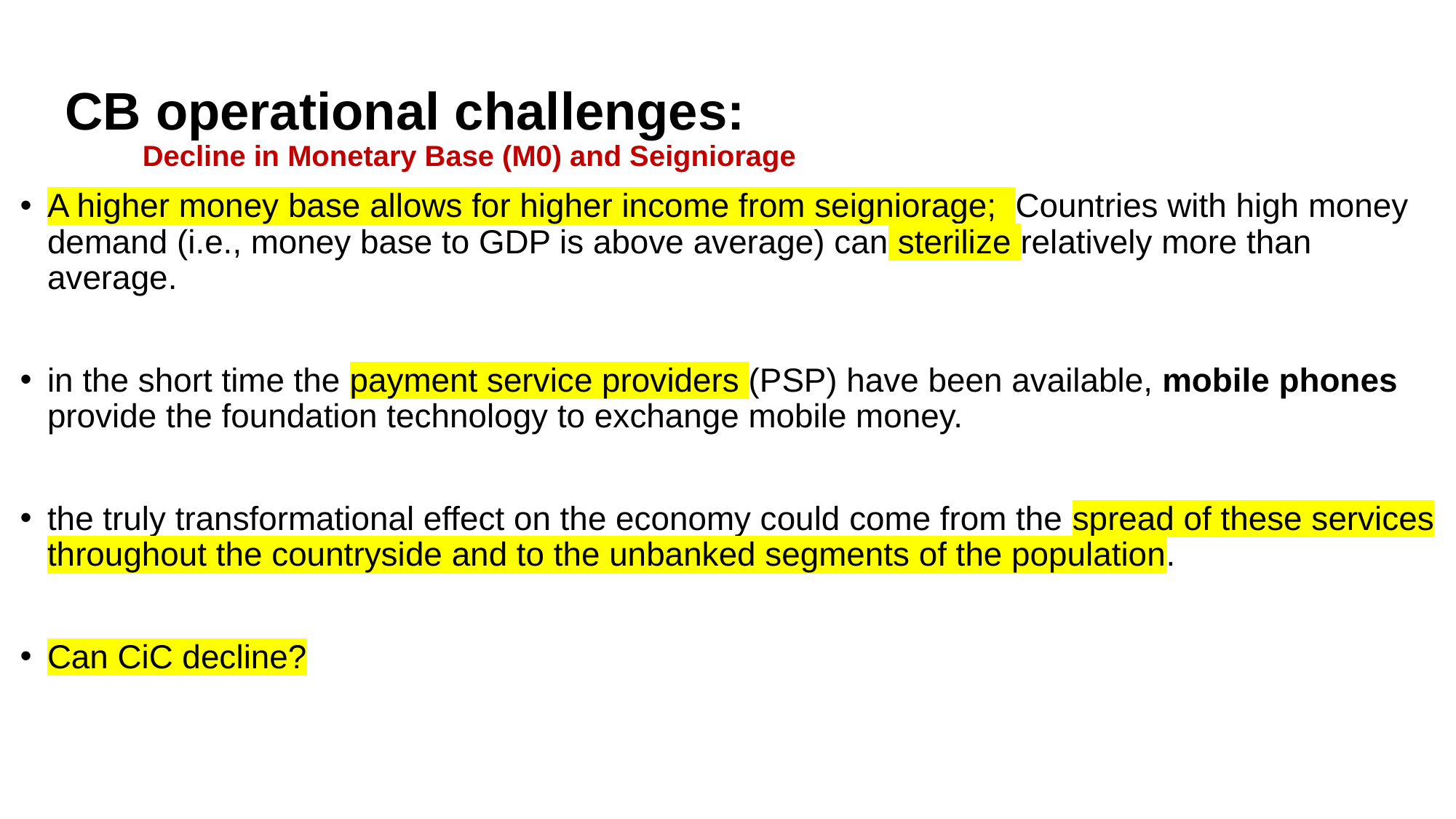

# CB operational challenges: Decline in Monetary Base (M0) and Seigniorage
A higher money base allows for higher income from seigniorage;  Countries with high money demand (i.e., money base to GDP is above average) can sterilize relatively more than average.

in the short time the payment service providers (PSP) have been available, mobile phones provide the foundation technology to exchange mobile money.

the truly transformational effect on the economy could come from the spread of these services throughout the countryside and to the unbanked segments of the population.

Can CiC decline?